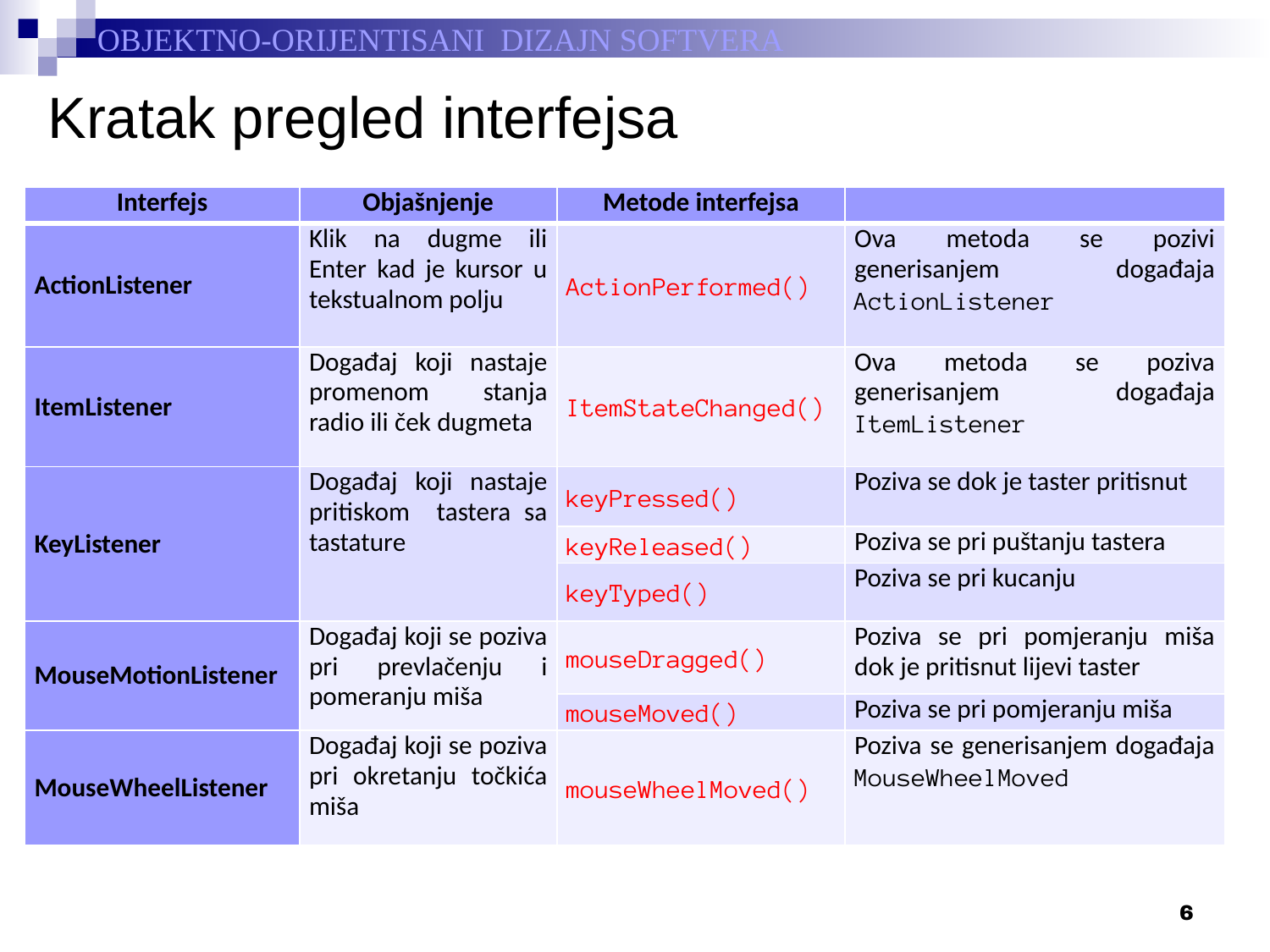

# Kratak pregled interfejsa
| Interfejs | Objašnjenje | Metode interfejsa |  |
| --- | --- | --- | --- |
| ActionListener | Klik na dugme ili Enter kad je kursor u tekstualnom polju | ActionPerformed() | Ova metoda se pozivi generisanjem događaja ActionListener |
| ItemListener | Događaj koji nastaje promenom stanja radio ili ček dugmeta | ItemStateChanged() | Ova metoda se poziva generisanjem događaja ItemListener |
| KeyListener | Događaj koji nastaje pritiskom tastera sa tastature | keyPressed() | Poziva se dok je taster pritisnut |
|  |  | keyReleased() | Poziva se pri puštanju tastera |
|  |  | keyTyped() | Poziva se pri kucanju |
| MouseMotionListener | Događaj koji se poziva pri prevlačenju i pomeranju miša | mouseDragged() | Poziva se pri pomjeranju miša dok je pritisnut lijevi taster |
|  |  | mouseMoved() | Poziva se pri pomjeranju miša |
| MouseWheelListener | Događaj koji se poziva pri okretanju točkića miša | mouseWheelMoved() | Poziva se generisanjem događaja MouseWheelMoved |
6